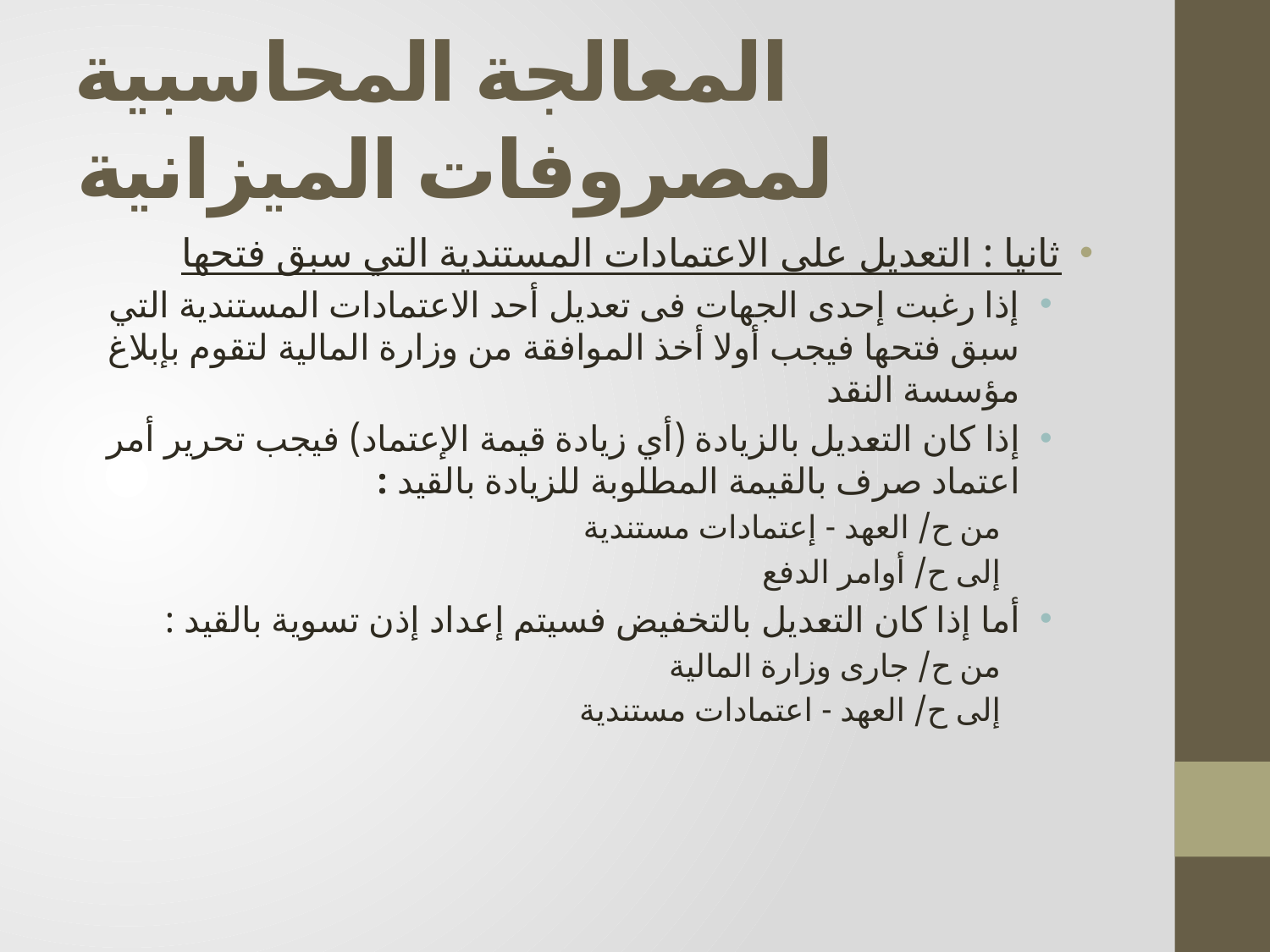

# المعالجة المحاسبية لمصروفات الميزانية
ثانيا : التعديل على الاعتمادات المستندية التي سبق فتحها
إذا رغبت إحدى الجهات فى تعديل أحد الاعتمادات المستندية التي سبق فتحها فيجب أولا أخذ الموافقة من وزارة المالية لتقوم بإبلاغ مؤسسة النقد
إذا كان التعديل بالزيادة (أي زيادة قيمة الإعتماد) فيجب تحرير أمر اعتماد صرف بالقيمة المطلوبة للزيادة بالقيد :
من ح/ العهد - إعتمادات مستندية
إلى ح/ أوامر الدفع
أما إذا كان التعديل بالتخفيض فسيتم إعداد إذن تسوية بالقيد :
من ح/ جارى وزارة المالية
إلى ح/ العهد - اعتمادات مستندية